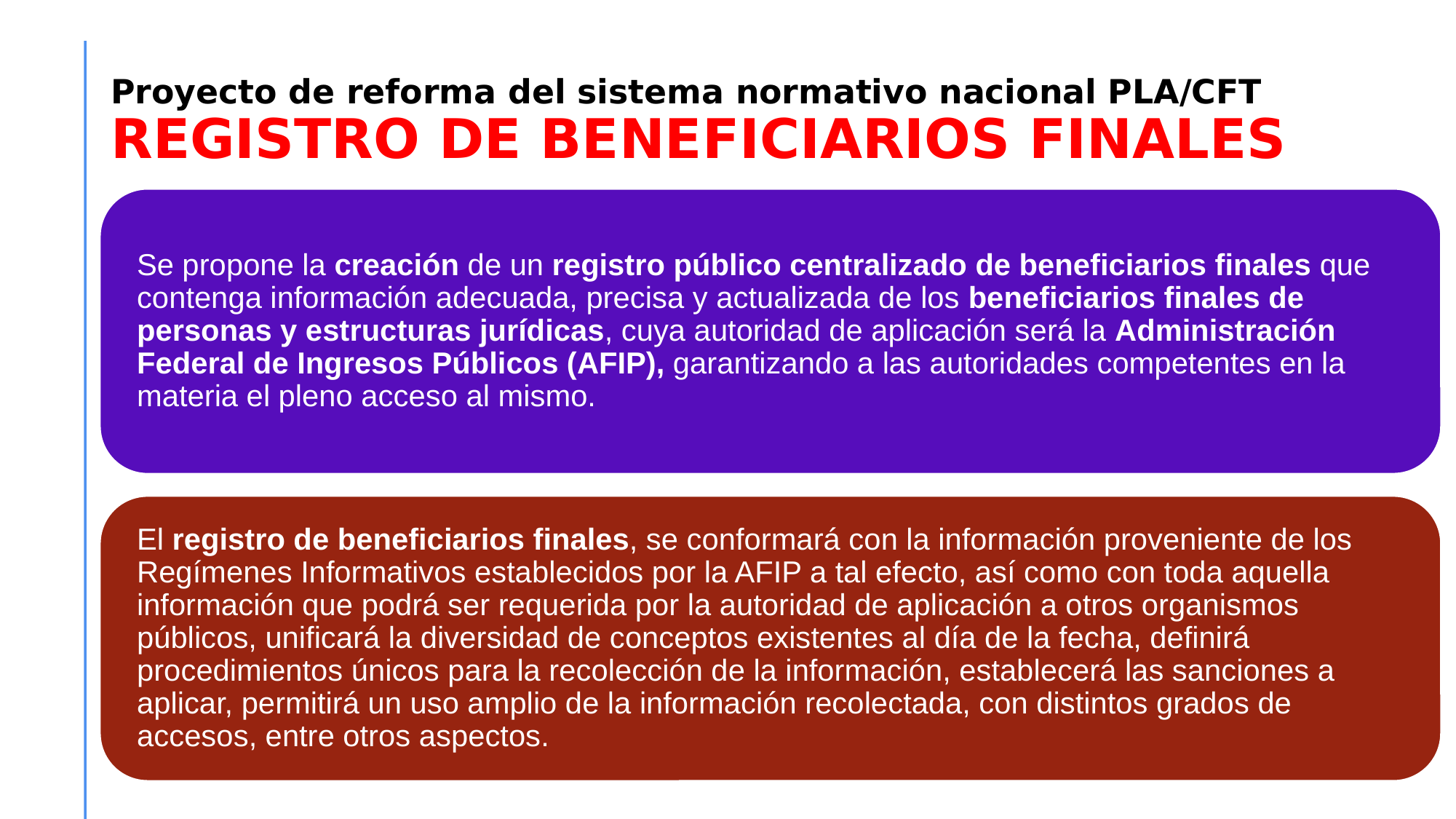

# Proyecto de reforma del sistema normativo nacional PLA/CFT REGISTRO DE BENEFICIARIOS FINALES
Se propone la creación de un registro público centralizado de beneficiarios finales que contenga información adecuada, precisa y actualizada de los beneficiarios finales de personas y estructuras jurídicas, cuya autoridad de aplicación será la Administración Federal de Ingresos Públicos (AFIP), garantizando a las autoridades competentes en la materia el pleno acceso al mismo.
El registro de beneficiarios finales, se conformará con la información proveniente de los Regímenes Informativos establecidos por la AFIP a tal efecto, así como con toda aquella información que podrá ser requerida por la autoridad de aplicación a otros organismos públicos, unificará la diversidad de conceptos existentes al día de la fecha, definirá procedimientos únicos para la recolección de la información, establecerá las sanciones a aplicar, permitirá un uso amplio de la información recolectada, con distintos grados de accesos, entre otros aspectos.